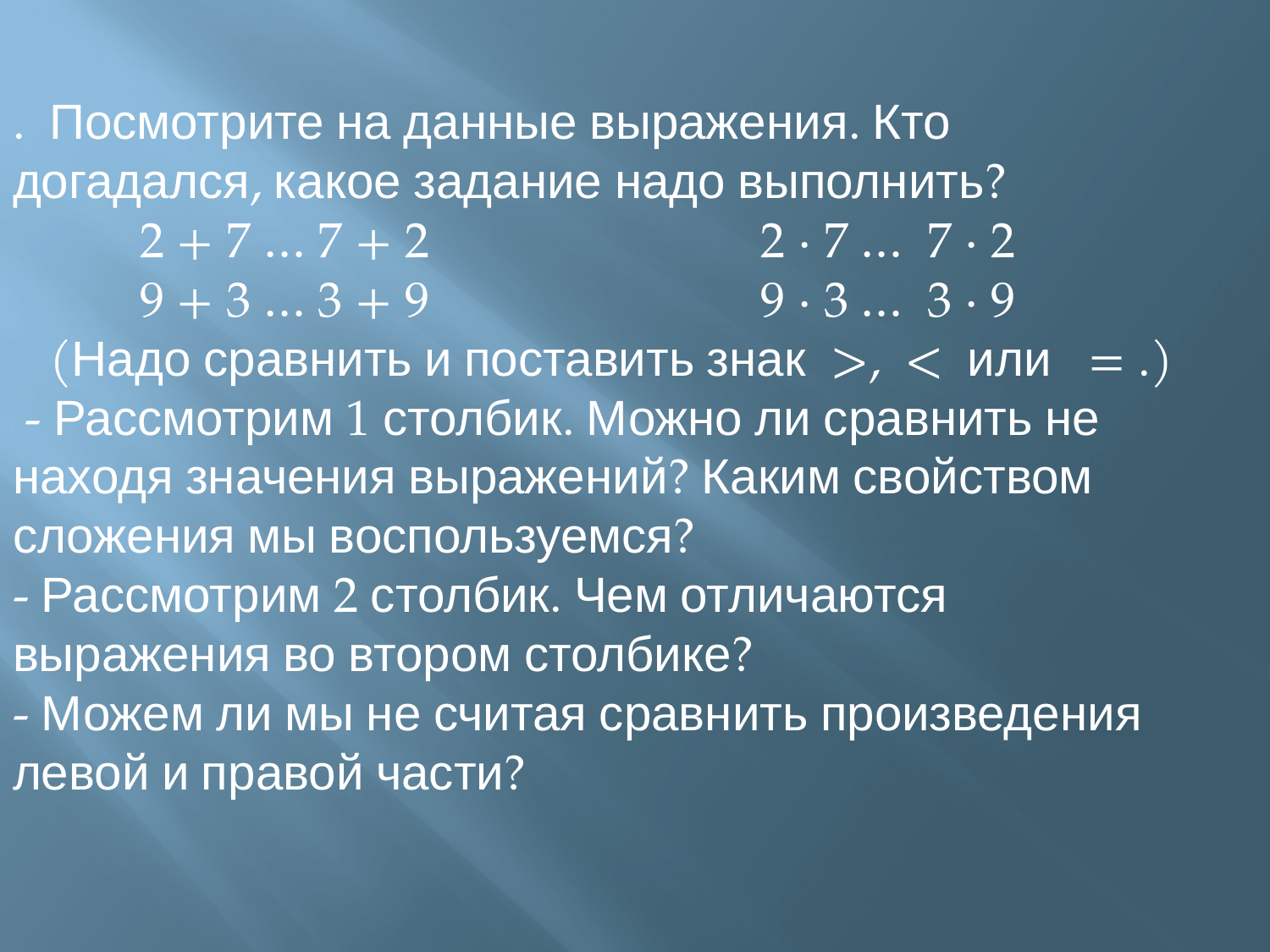

.  Посмотрите на данные выражения. Кто догадался, какое задание надо выполнить?
	2 + 7 … 7 + 2                           2 · 7 …  7 · 2
	9 + 3 … 3 + 9                           9 · 3 …  3 · 9
   (Надо сравнить и поставить знак  >,  <  или   = .)
 - Рассмотрим 1 столбик. Можно ли сравнить не находя значения выражений? Каким свойством сложения мы воспользуемся?
- Рассмотрим 2 столбик. Чем отличаются выражения во втором столбике?
- Можем ли мы не считая сравнить произведения левой и правой части?